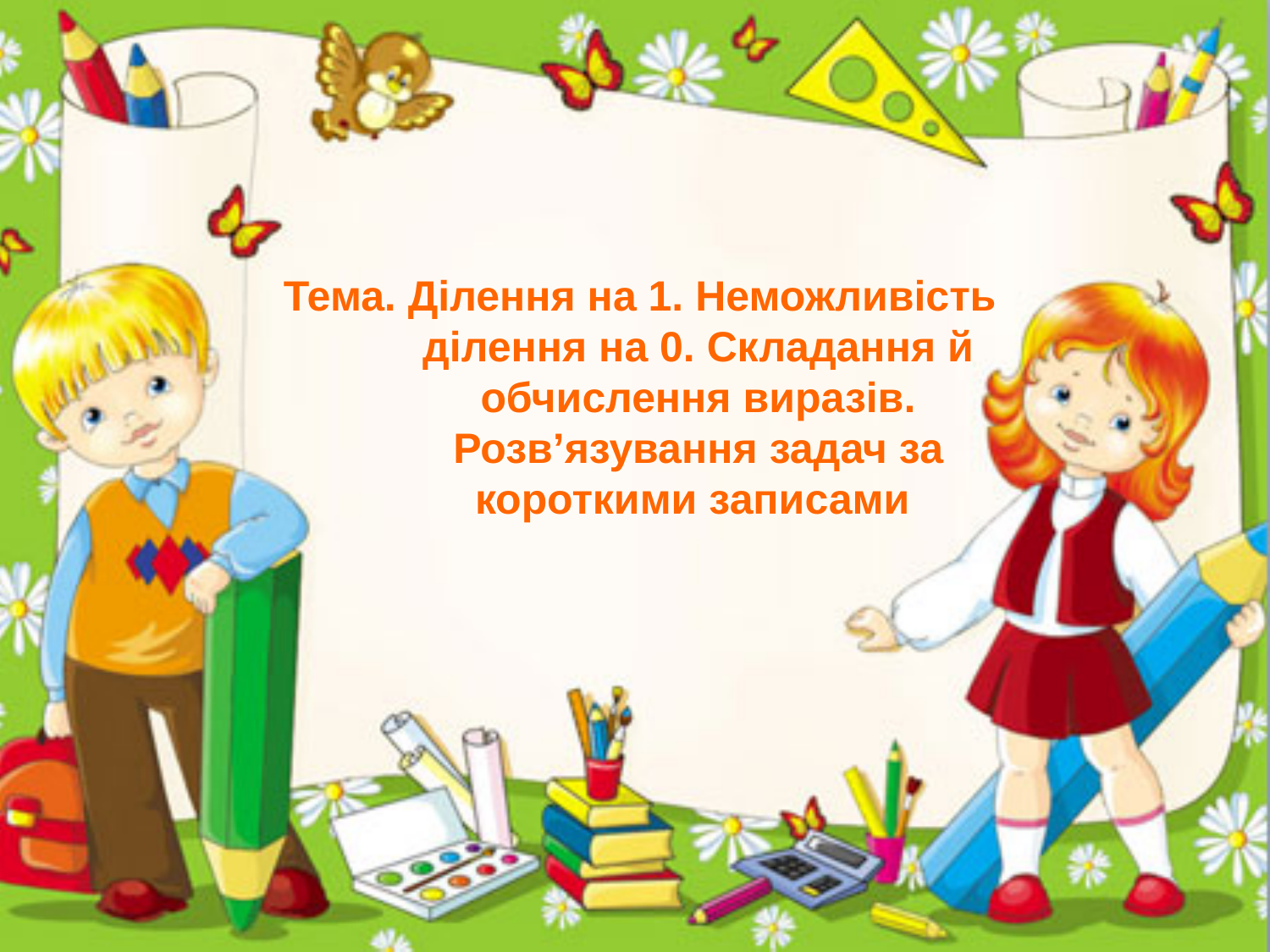

Тема. Ділення на 1. Неможливість ділення на 0. Складання й обчислення виразів. Розв’язування задач за короткими записами